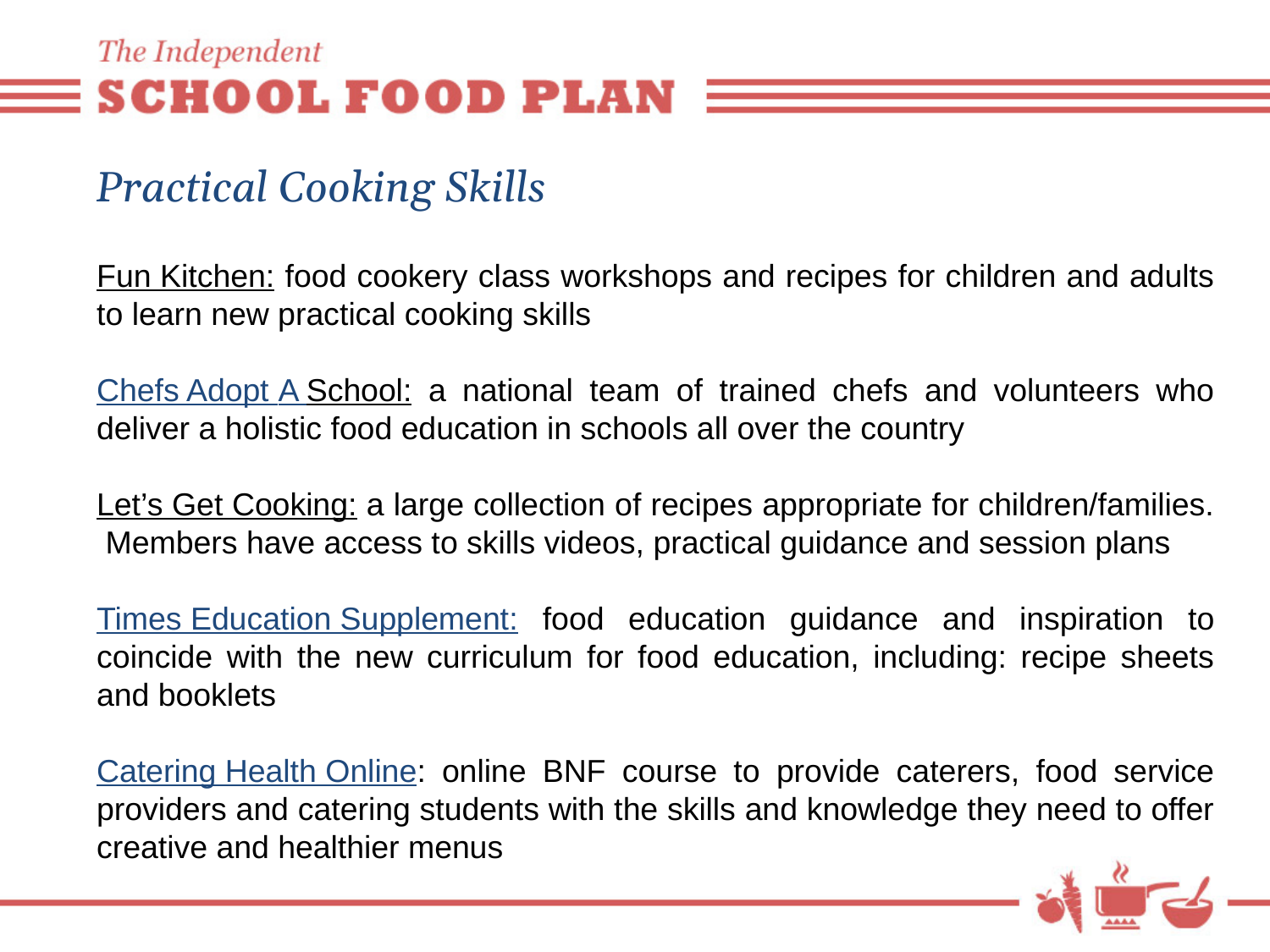

# Practical Cooking Skills
Fun Kitchen: food cookery class workshops and recipes for children and adults to learn new practical cooking skills

Chefs Adopt A School: a national team of trained chefs and volunteers who deliver a holistic food education in schools all over the country

Let’s Get Cooking: a large collection of recipes appropriate for children/families.  Members have access to skills videos, practical guidance and session plans

Times Education Supplement: food education guidance and inspiration to coincide with the new curriculum for food education, including: recipe sheets and booklets

Catering Health Online: online BNF course to provide caterers, food service providers and catering students with the skills and knowledge they need to offer creative and healthier menus